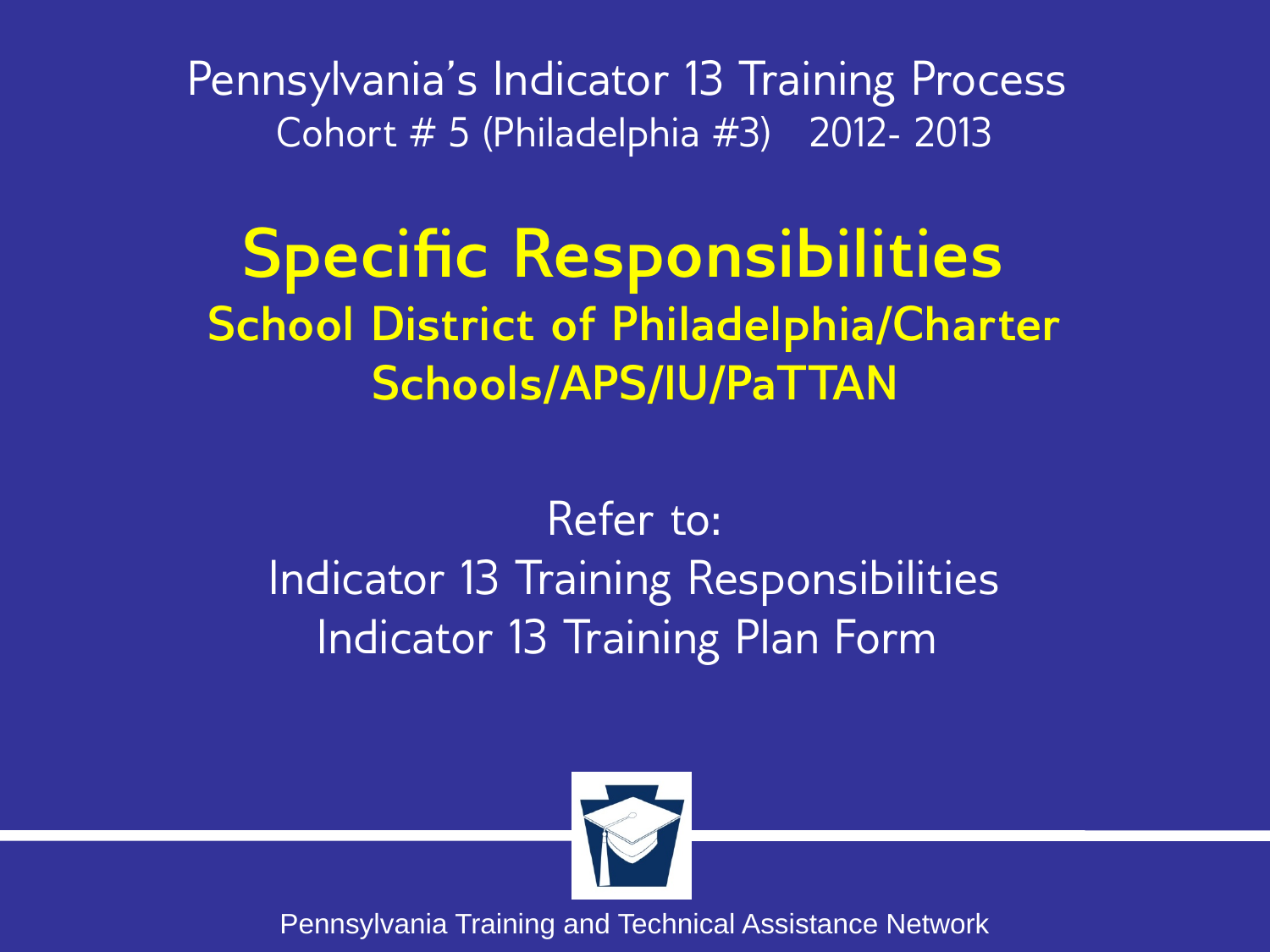

# Pennsylvania’s Indicator 13 Training Process Cohort # 5 (Philadelphia #3)   2012- 2013 Specific Responsibilities School District of Philadelphia/Charter Schools/APS/IU/PaTTAN Refer to: Indicator 13 Training Responsibilities Indicator 13 Training Plan Form